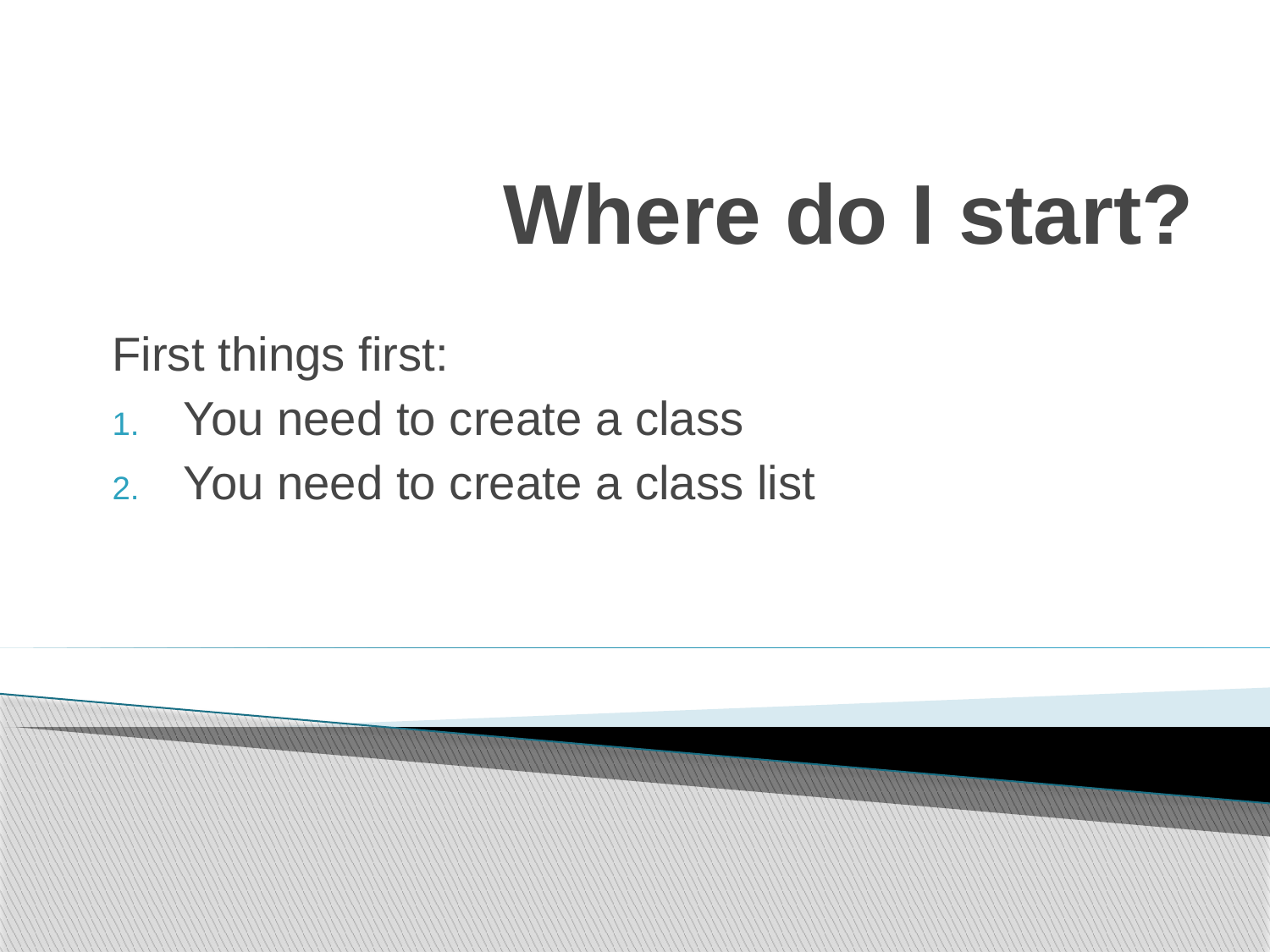

# Where do I start?
First things first:
You need to create a class
You need to create a class list